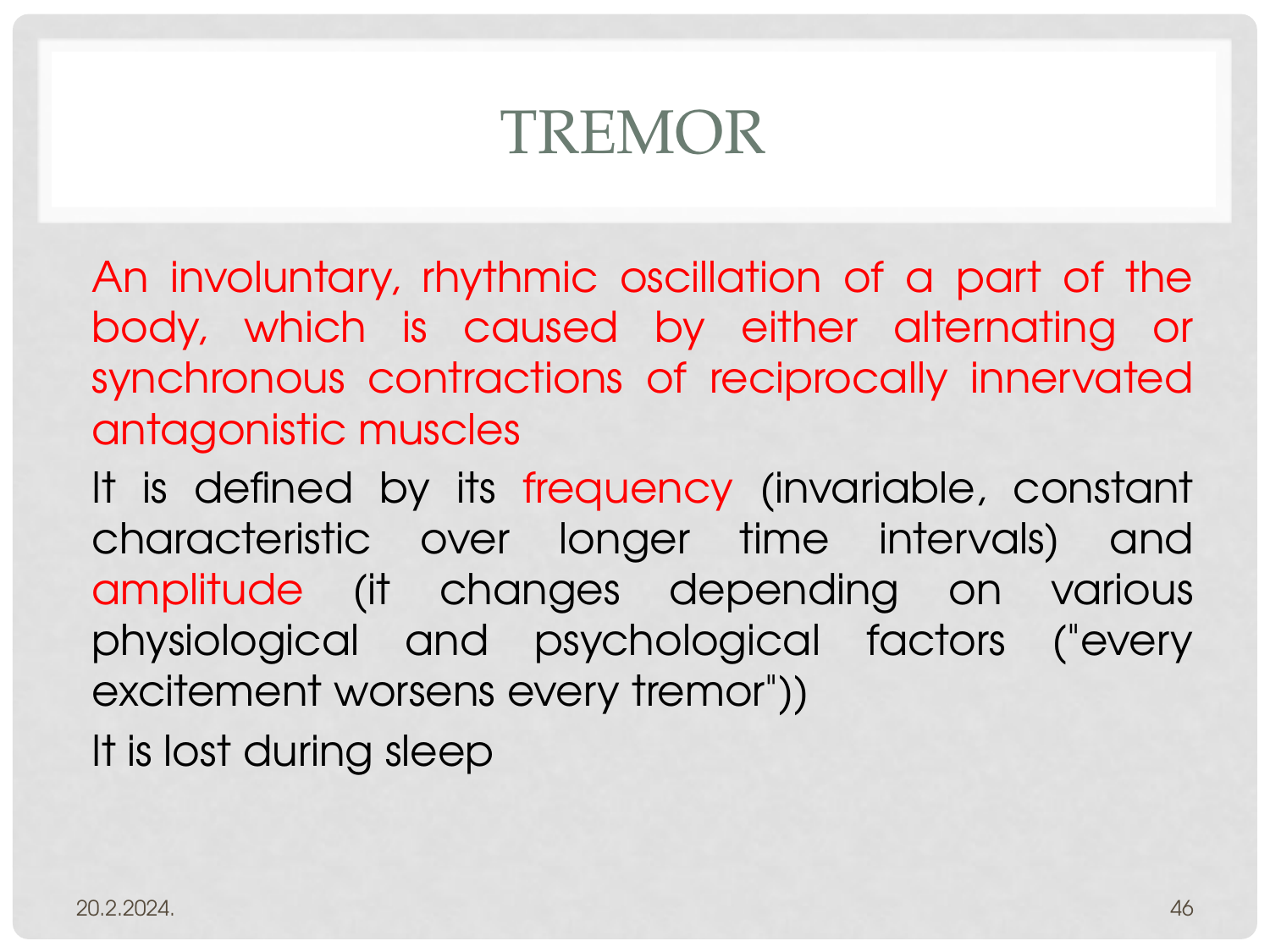

# TREMOR
An involuntary, rhythmic oscillation of a part of the body, which is caused by either alternating or synchronous contractions of reciprocally innervated antagonistic muscles
It is defined by its frequency (invariable, constant characteristic over longer time intervals) and amplitude (it changes depending on various physiological and psychological factors ("every excitement worsens every tremor"))
It is lost during sleep
20.2.2024.
46